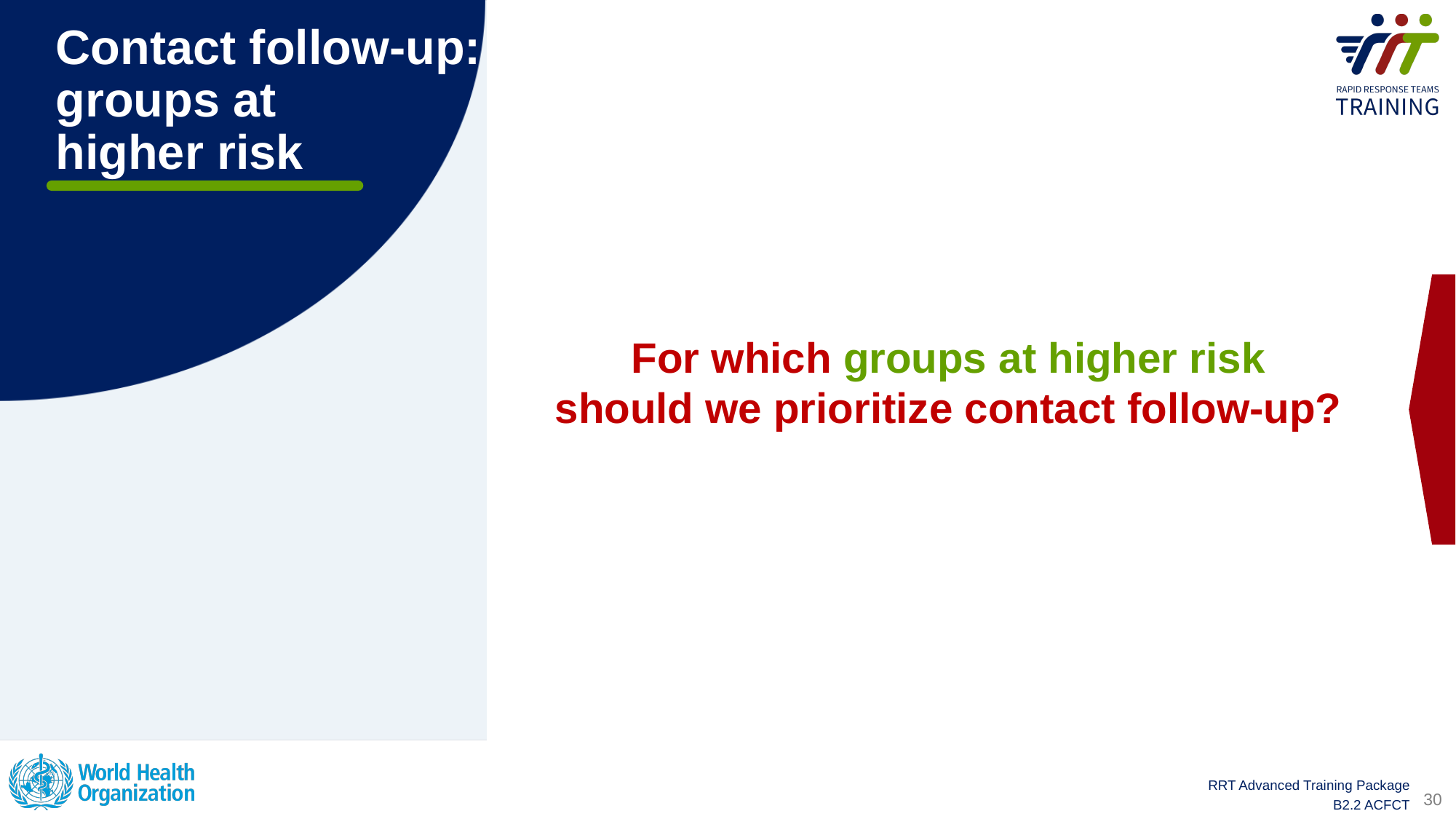

# Contact follow-up: groups at
higher risk
For which groups at higher risk
should we prioritize contact follow-up?